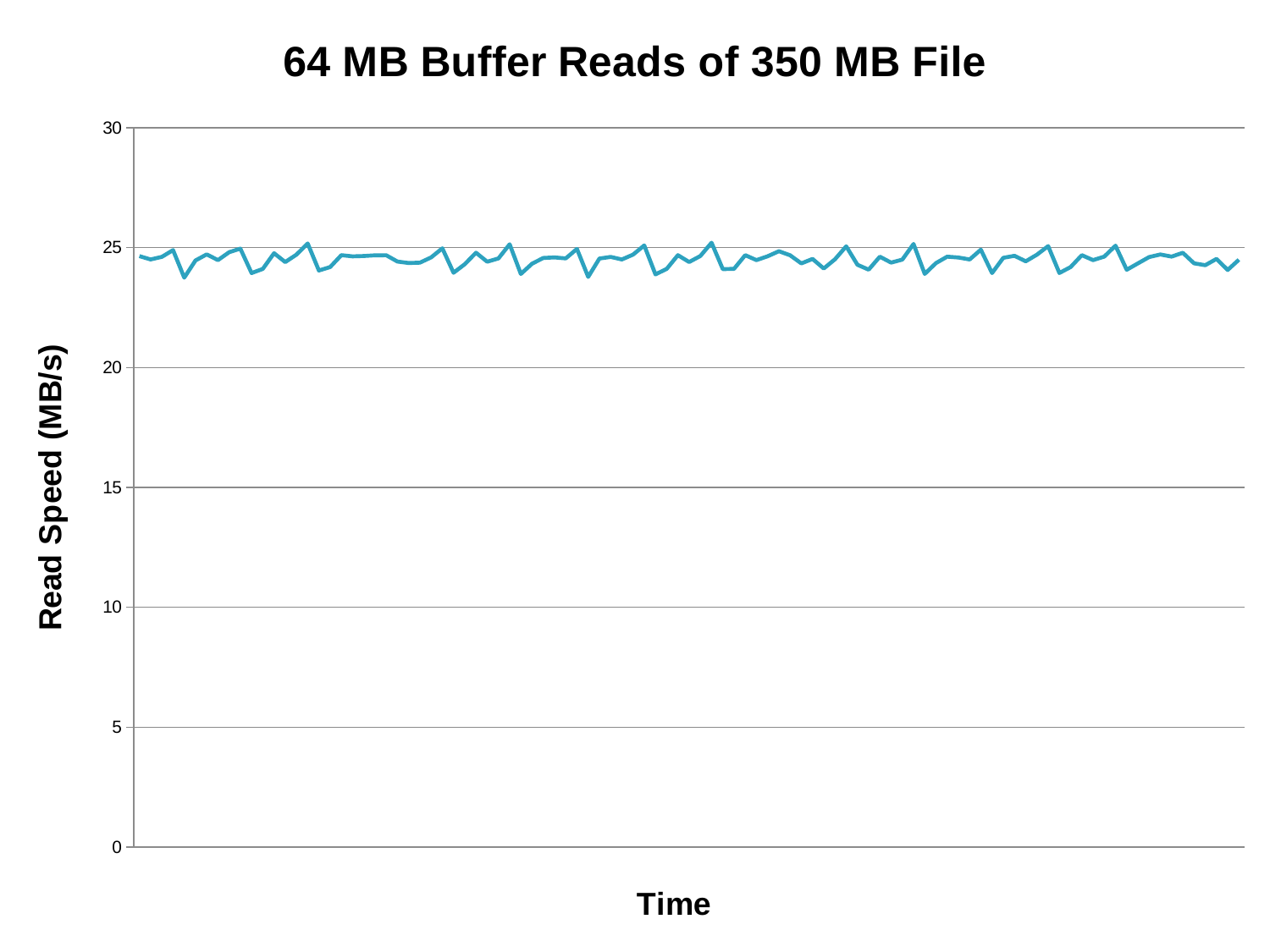

### Chart: 64 MB Buffer Reads of 350 MB File

| Category |  |
|---|---|